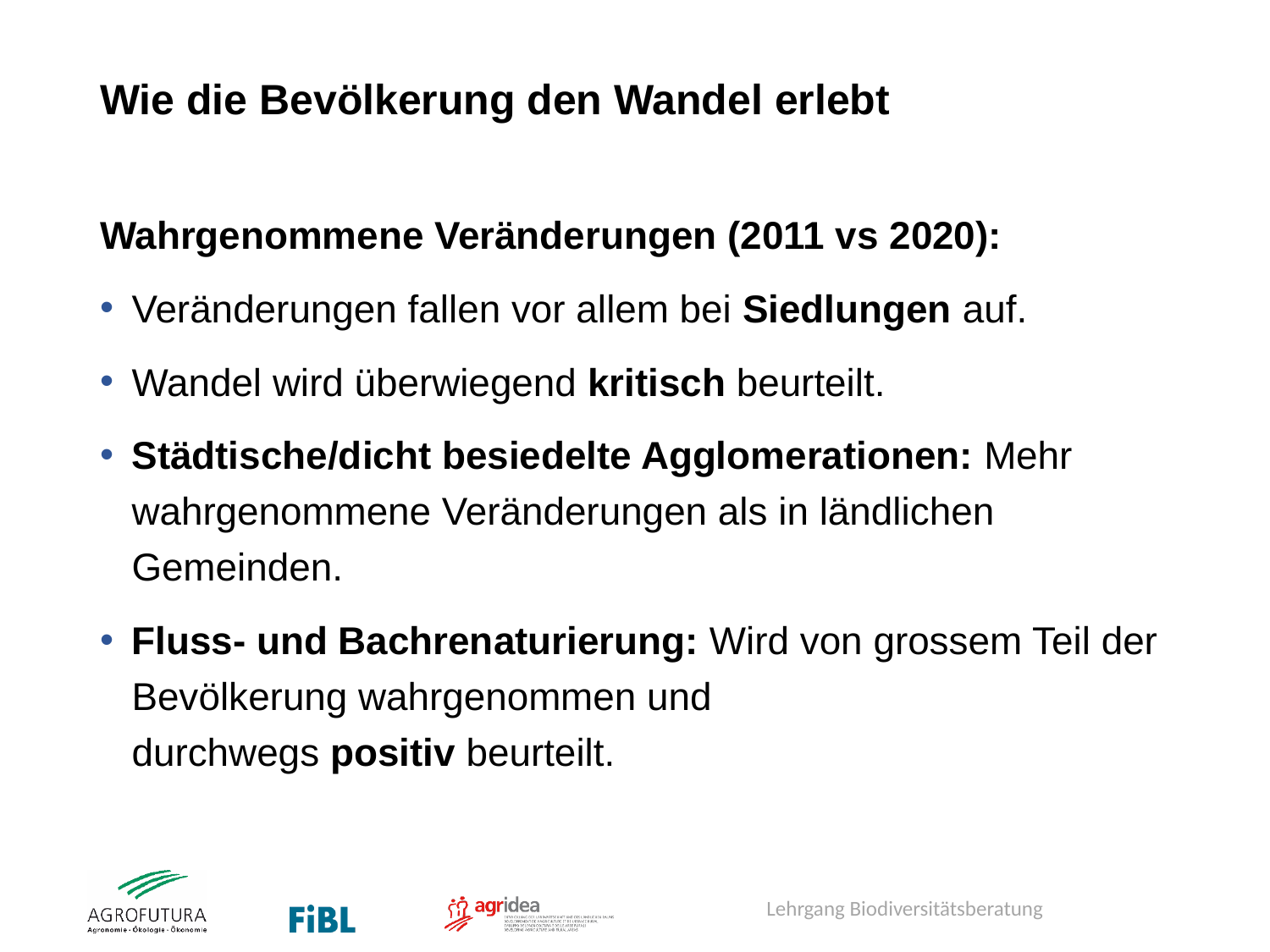

# Wie die Bevölkerung den Wandel erlebt
Wahrgenommene Veränderungen (2011 vs 2020):
Veränderungen fallen vor allem bei Siedlungen auf.
Wandel wird überwiegend kritisch beurteilt.
Städtische/dicht besiedelte Agglomerationen: Mehr wahrgenommene Veränderungen als in ländlichen Gemeinden.
Fluss- und Bachrenaturierung: Wird von grossem Teil der Bevölkerung wahrgenommen und durchwegs positiv beurteilt.

Lehrgang Biodiversitätsberatung